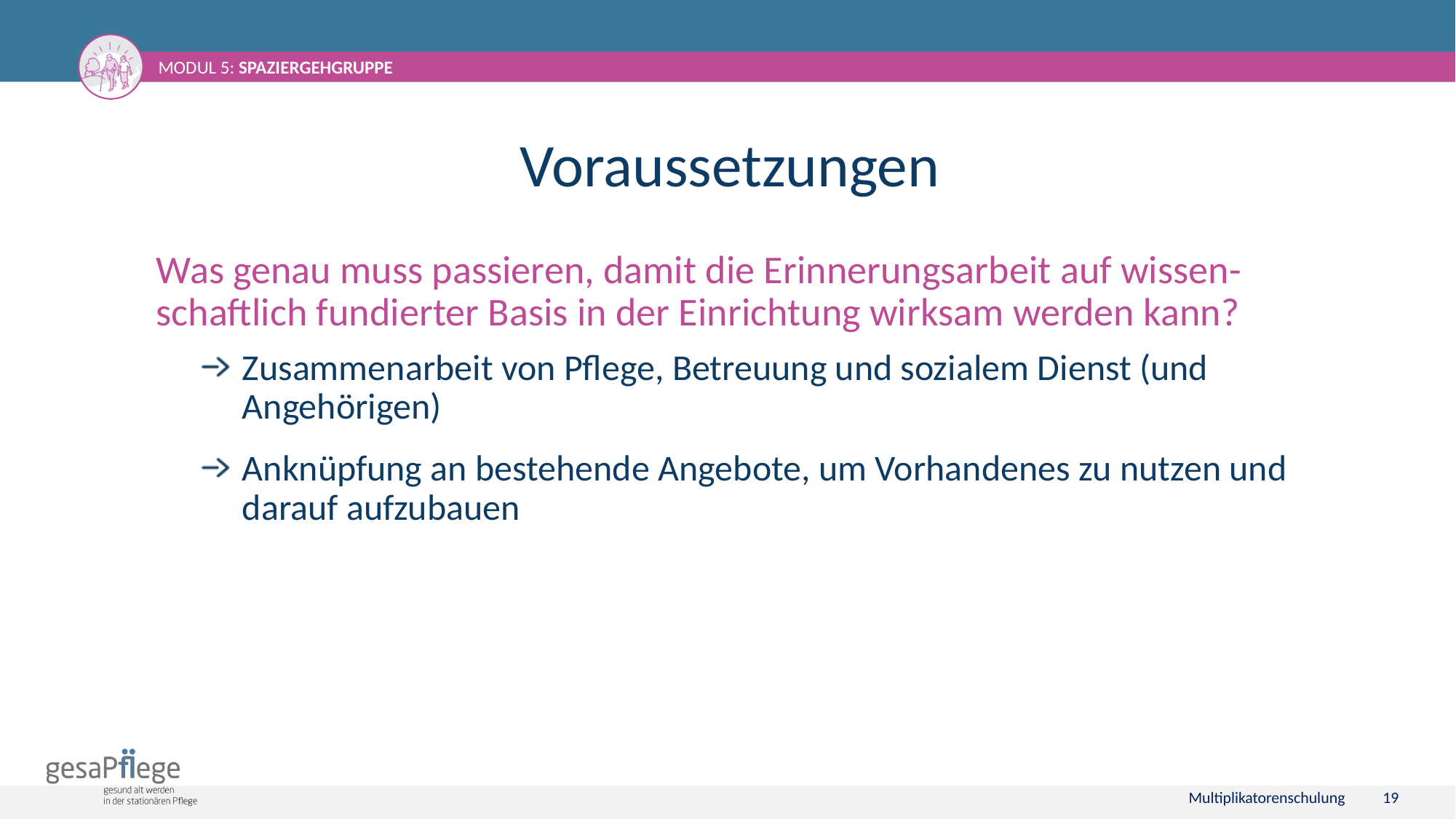

# Voraussetzungen
Was genau muss passieren, damit die Erinnerungsarbeit auf wissen-schaftlich fundierter Basis in der Einrichtung wirksam werden kann?
Zusammenarbeit von Pflege, Betreuung und sozialem Dienst (und Angehörigen)
Anknüpfung an bestehende Angebote, um Vorhandenes zu nutzen und darauf aufzubauen
Multiplikatorenschulung
19